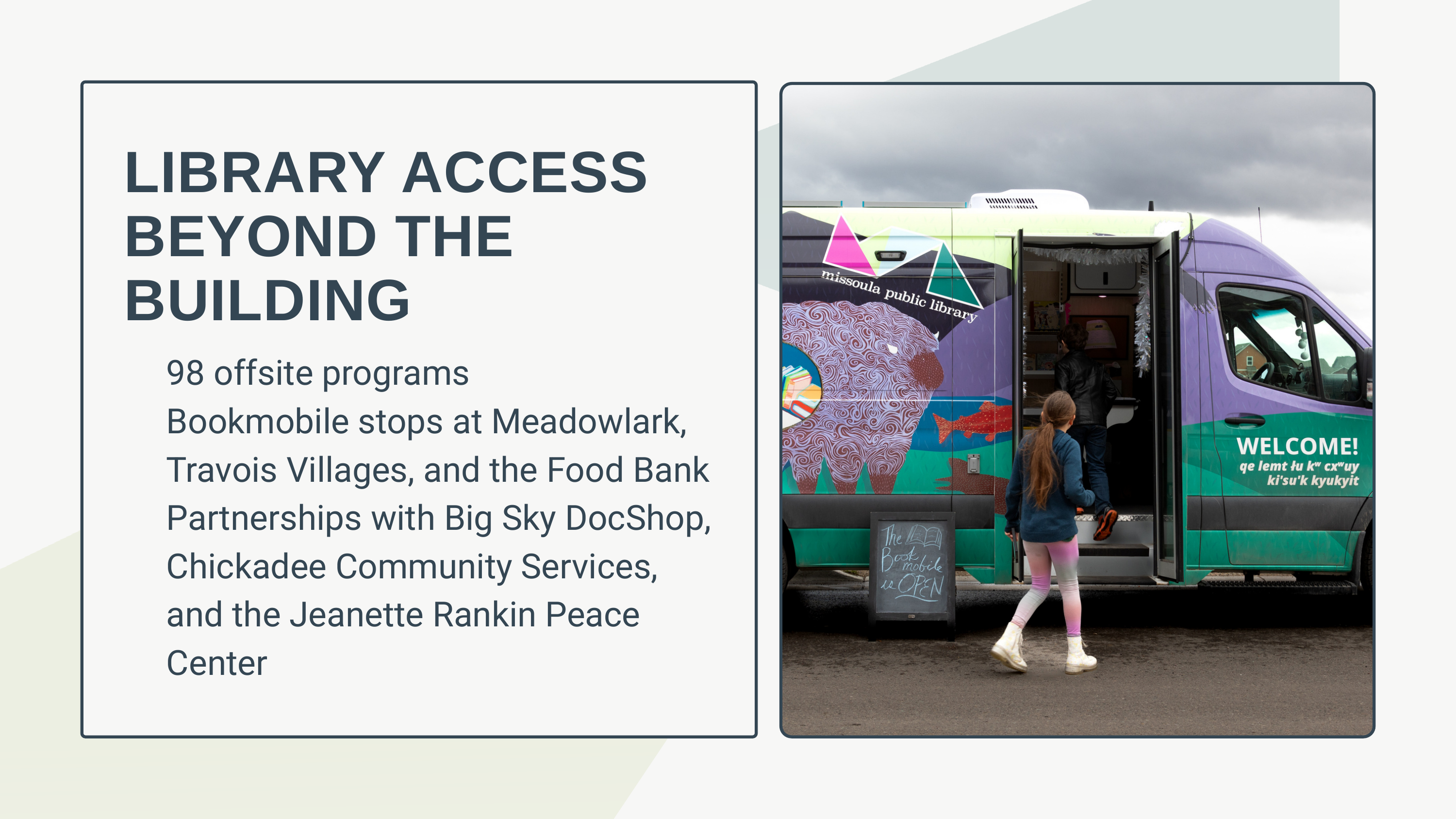

LIBRARY ACCESS BEYOND THE BUILDING
98 offsite programs
Bookmobile stops at Meadowlark, Travois Villages, and the Food Bank
Partnerships with Big Sky DocShop, Chickadee Community Services, and the Jeanette Rankin Peace Center